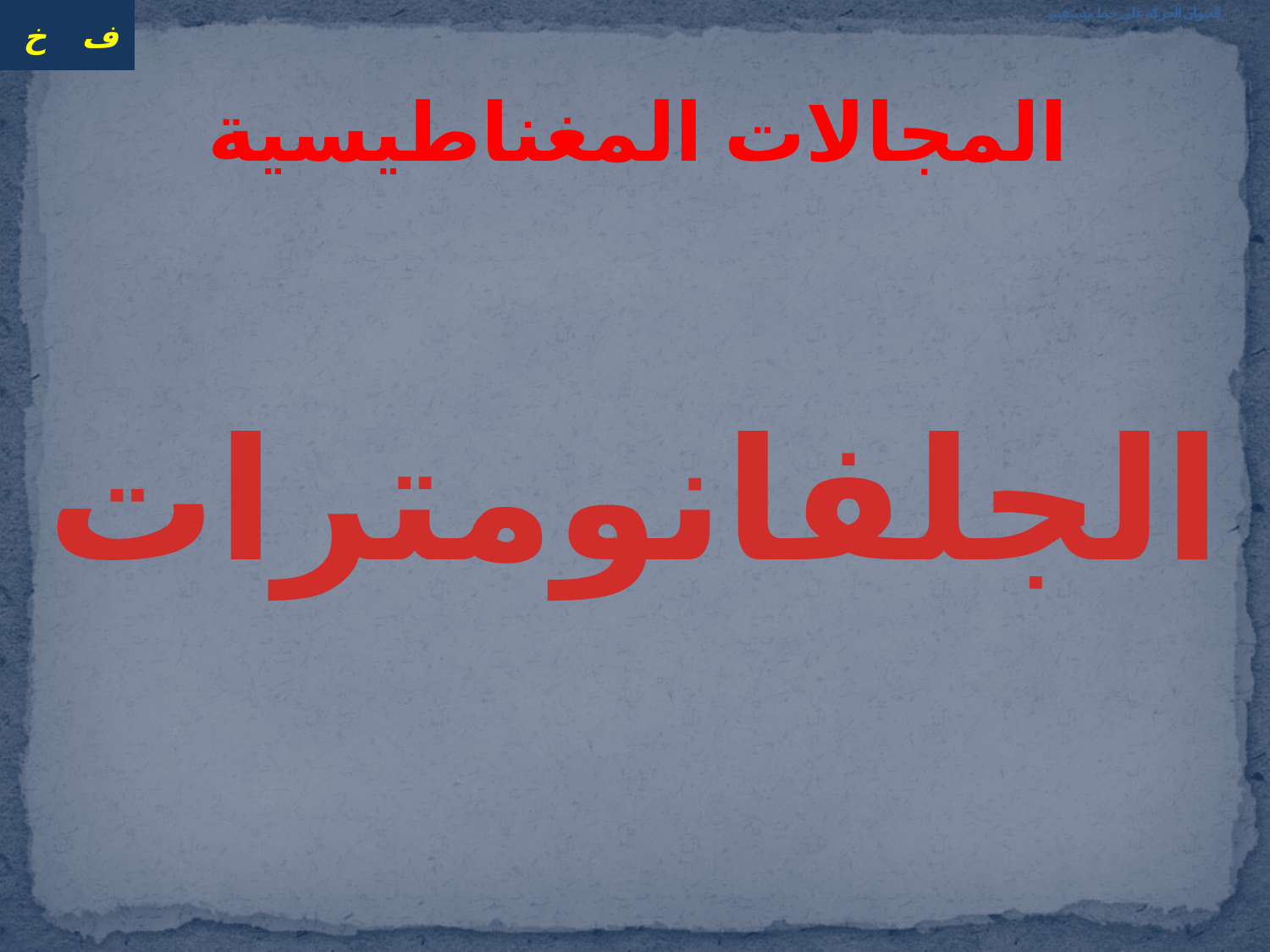

# العنوان الحركة على خط مستقيم
المجالات المغناطيسية
الجلفانومترات